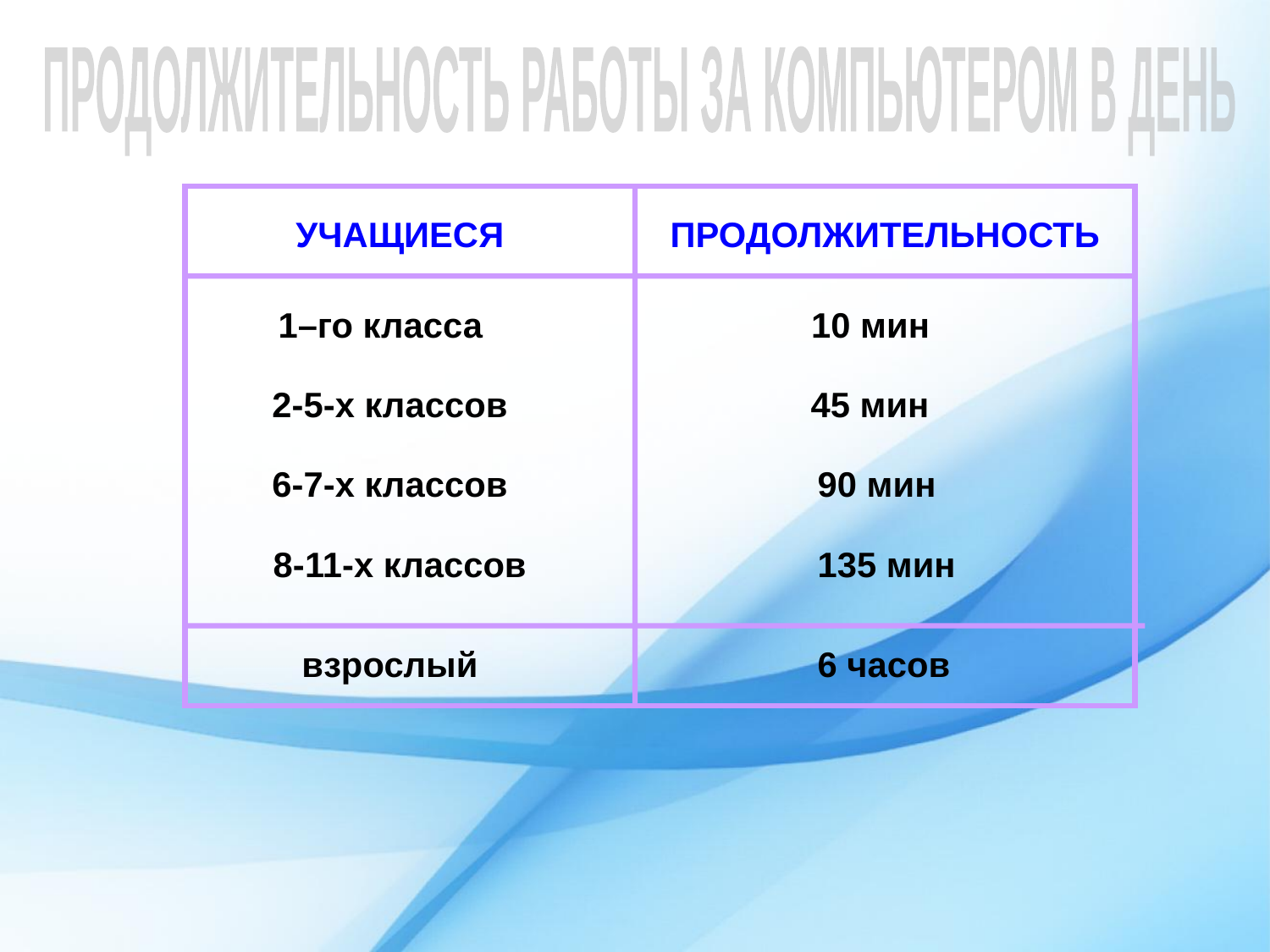

ПРОДОЛЖИТЕЛЬНОСТЬ РАБОТЫ ЗА КОМПЬЮТЕРОМ В ДЕНЬ

УЧАЩИЕСЯ
ПРОДОЛЖИТЕЛЬНОСТЬ

1–го класса
10 мин
2-5-х классов
45 мин
6-7-х классов
90 мин
8-11-х классов
135 мин

взрослый
6 часов